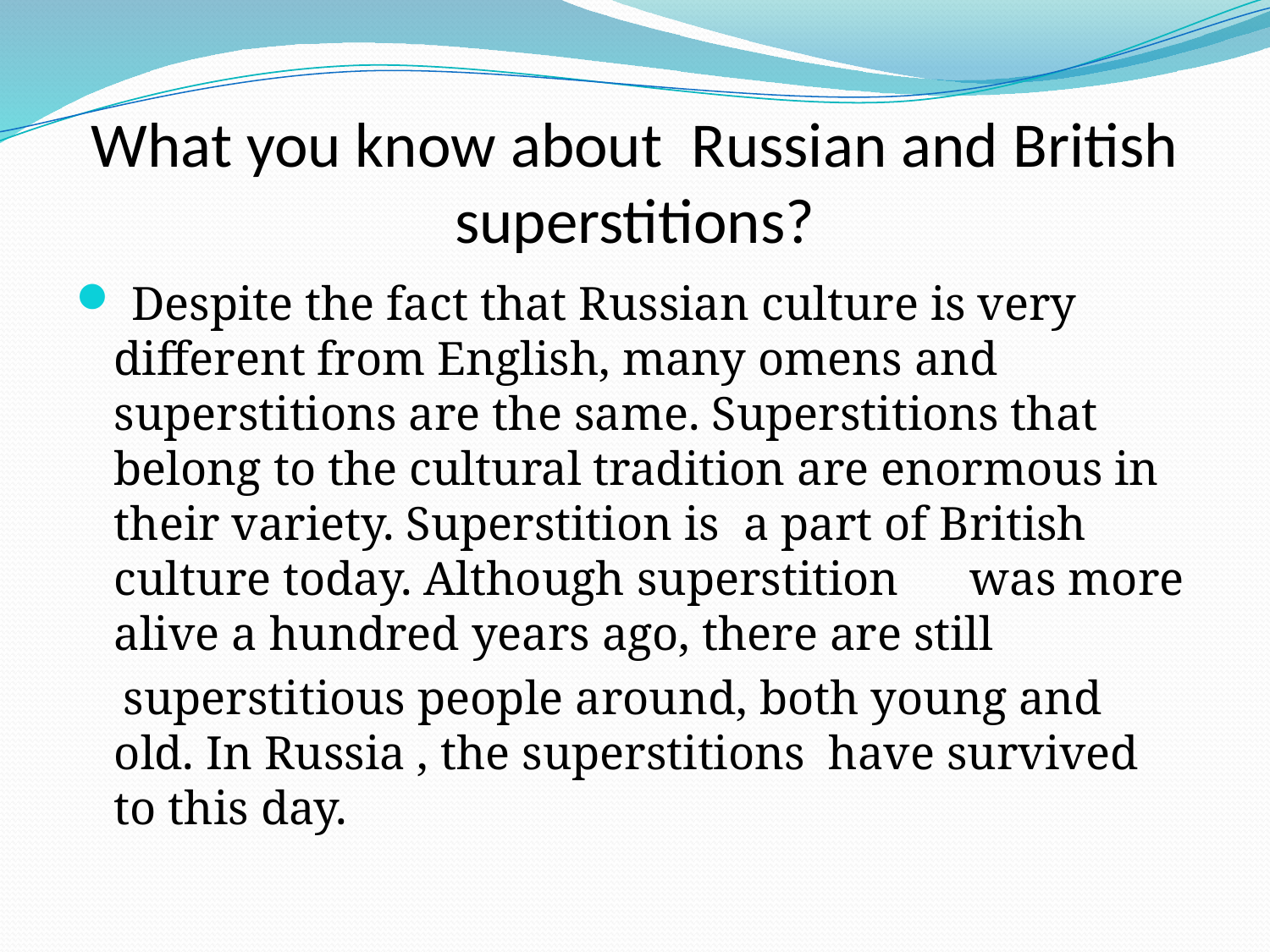

# What you know about  Russian and British superstitions?
 Despite the fact that Russian culture is very different from English, many omens and superstitions are the same. Superstitions that belong to the cultural tradition are enormous in their variety. Superstition is  a part of British culture today. Although superstition      was more alive a hundred years ago, there are still
    superstitious people around, both young and old. In Russia , the superstitions  have survived to this day.